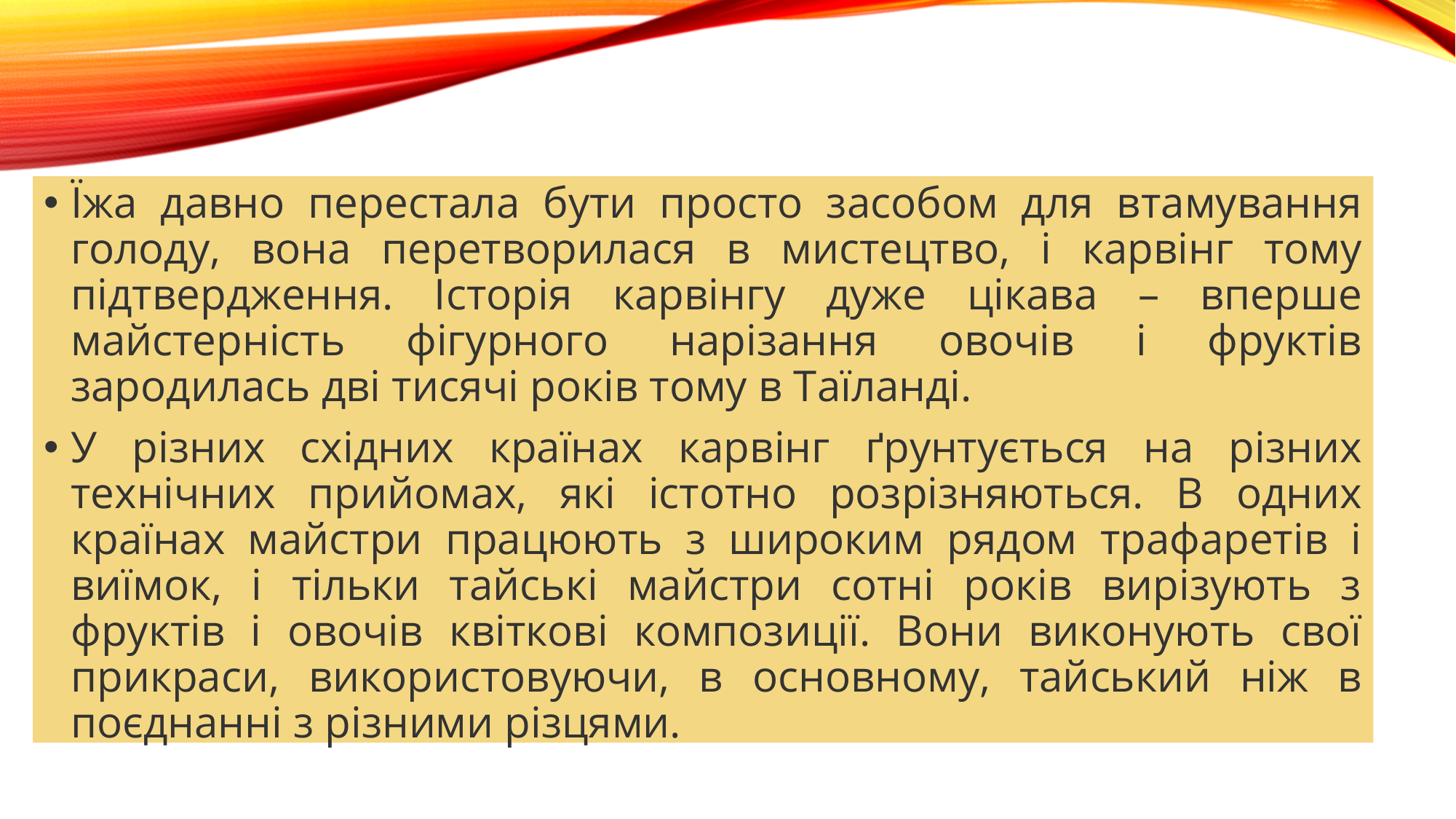

Їжа давно перестала бути просто засобом для втамування голоду, вона перетворилася в мистецтво, і карвінг тому підтвердження. Історія карвінгу дуже цікава – вперше майстерність фігурного нарізання овочів і фруктів зародилась дві тисячі років тому в Таїланді.
У різних східних країнах карвінг ґрунтується на різних технічних прийомах, які істотно розрізняються. В одних країнах майстри працюють з широким рядом трафаретів і виїмок, і тільки тайські майстри сотні років вирізують з фруктів і овочів квіткові композиції. Вони виконують свої прикраси, використовуючи, в основному, тайський ніж в поєднанні з різними різцями.